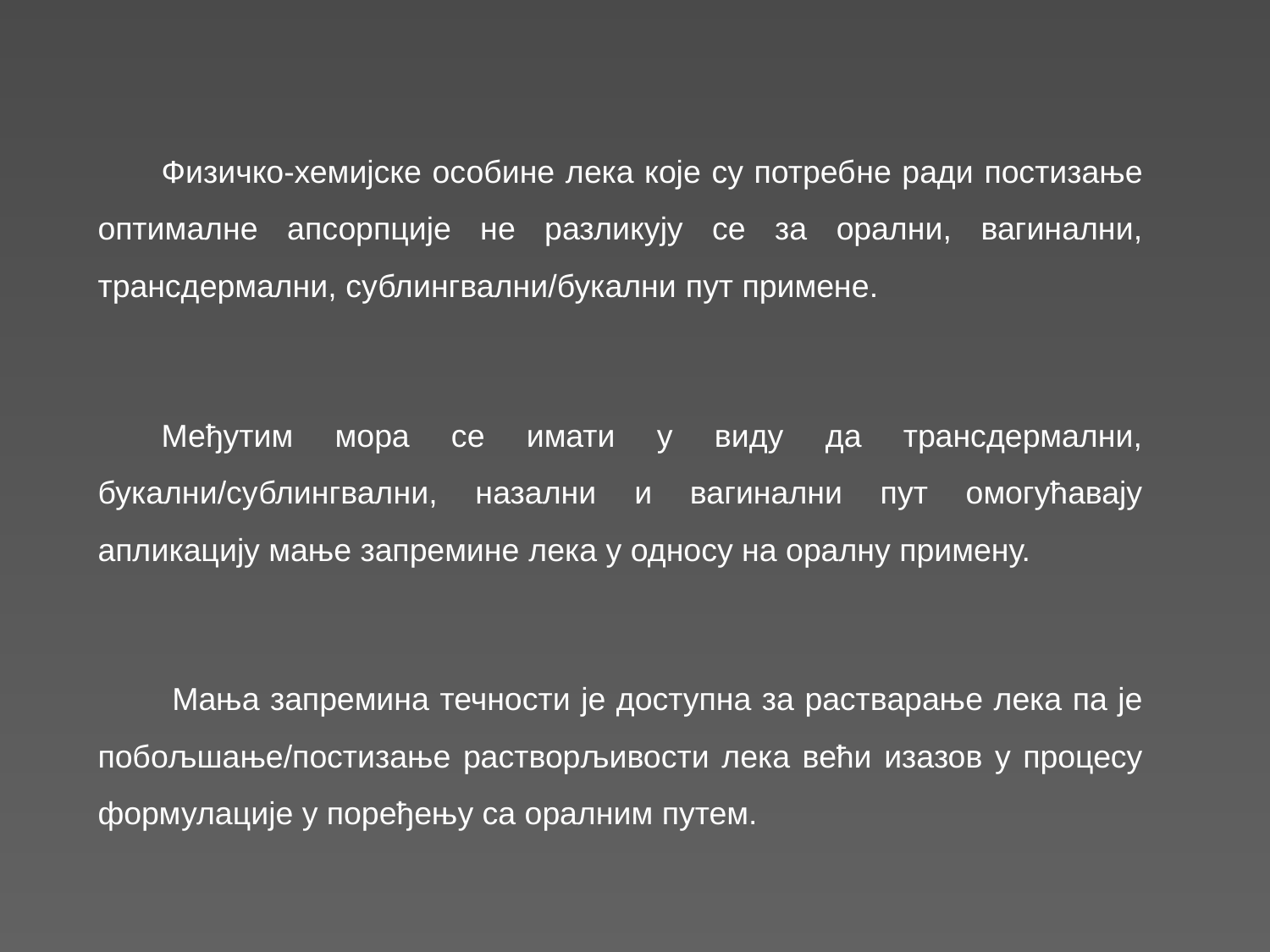

Физичко-хемијске особине лека које су потребне ради постизање оптималне апсорпције не разликују се за орални, вагинални, трансдермални, сублингвални/букални пут примене.

Међутим мора се имати у виду да трансдермални, букални/сублингвални, назални и вагинални пут омогућавају апликацију мање запремине лека у односу на оралну примену.

 Мања запремина течности је доступна за растварање лека па је побољшање/постизање растворљивости лека већи изазов у процесу формулације у поређењу са оралним путем.